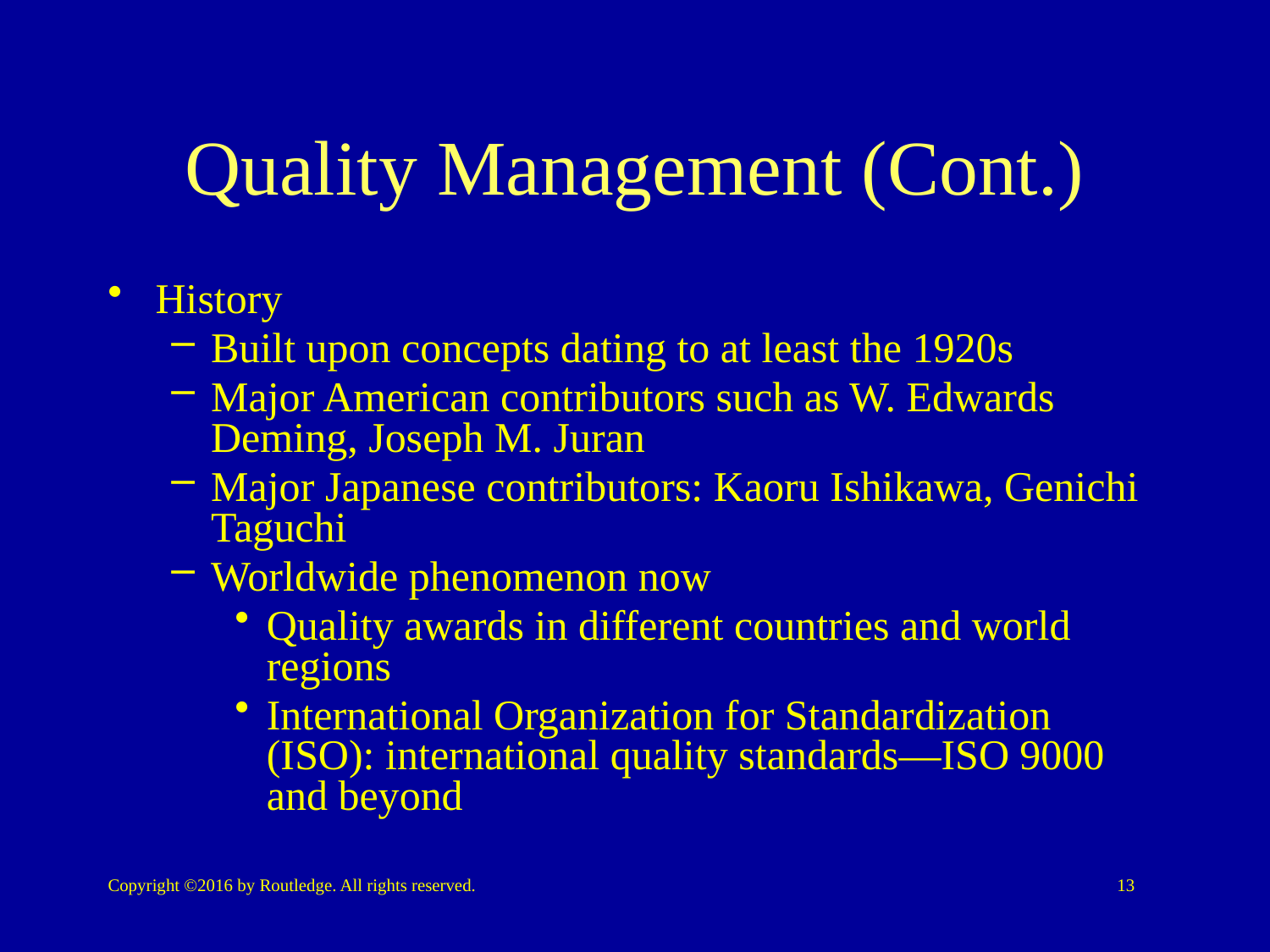

# Quality Management (Cont.)
History
Built upon concepts dating to at least the 1920s
Major American contributors such as W. Edwards Deming, Joseph M. Juran
Major Japanese contributors: Kaoru Ishikawa, Genichi Taguchi
Worldwide phenomenon now
Quality awards in different countries and world regions
International Organization for Standardization (ISO): international quality standards—ISO 9000 and beyond
Copyright ©2016 by Routledge. All rights reserved.

13